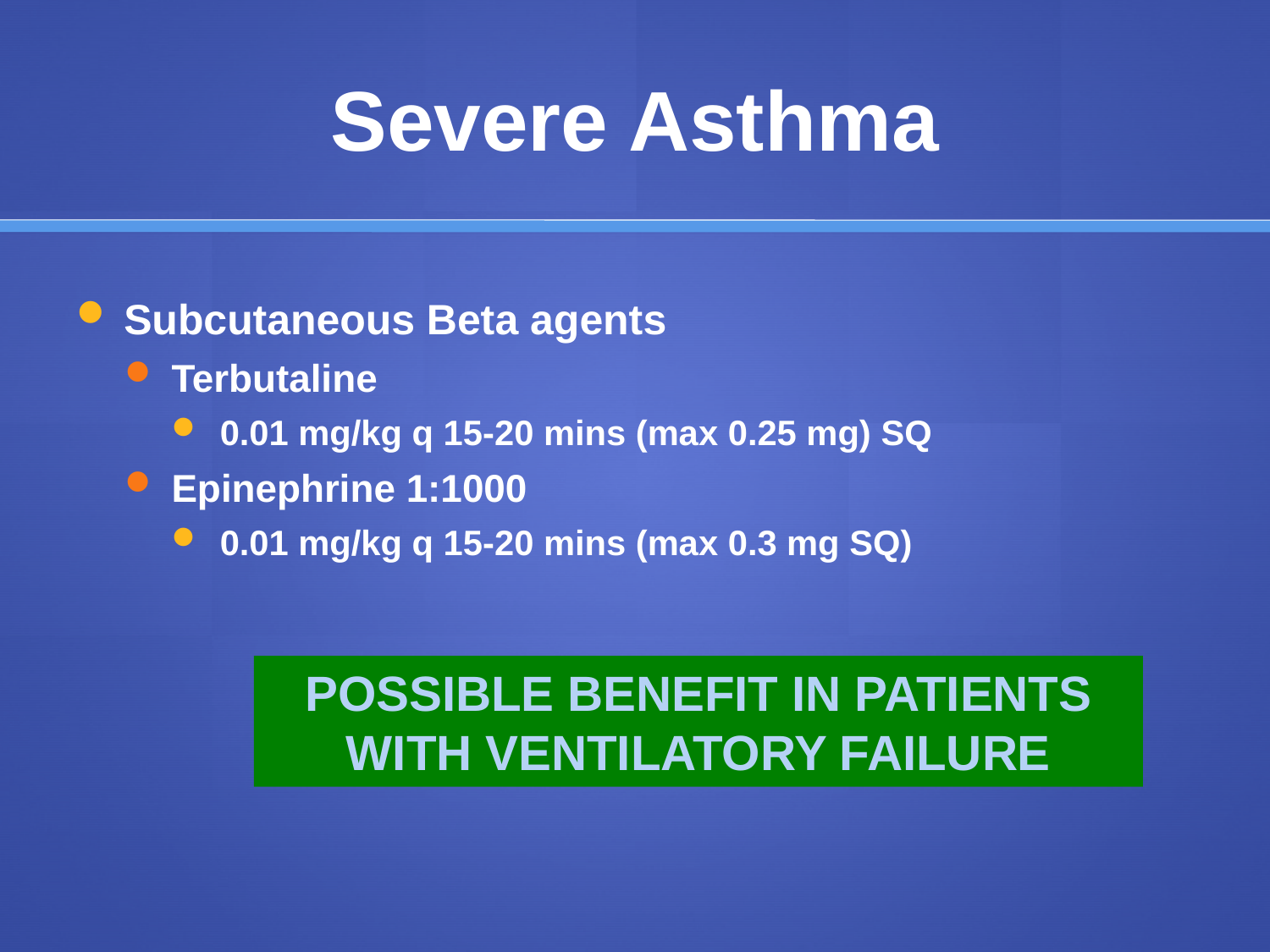

# Severe Asthma
Subcutaneous Beta agents
Terbutaline
0.01 mg/kg q 15-20 mins (max 0.25 mg) SQ
Epinephrine 1:1000
0.01 mg/kg q 15-20 mins (max 0.3 mg SQ)
POSSIBLE BENEFIT IN PATIENTS WITH VENTILATORY FAILURE